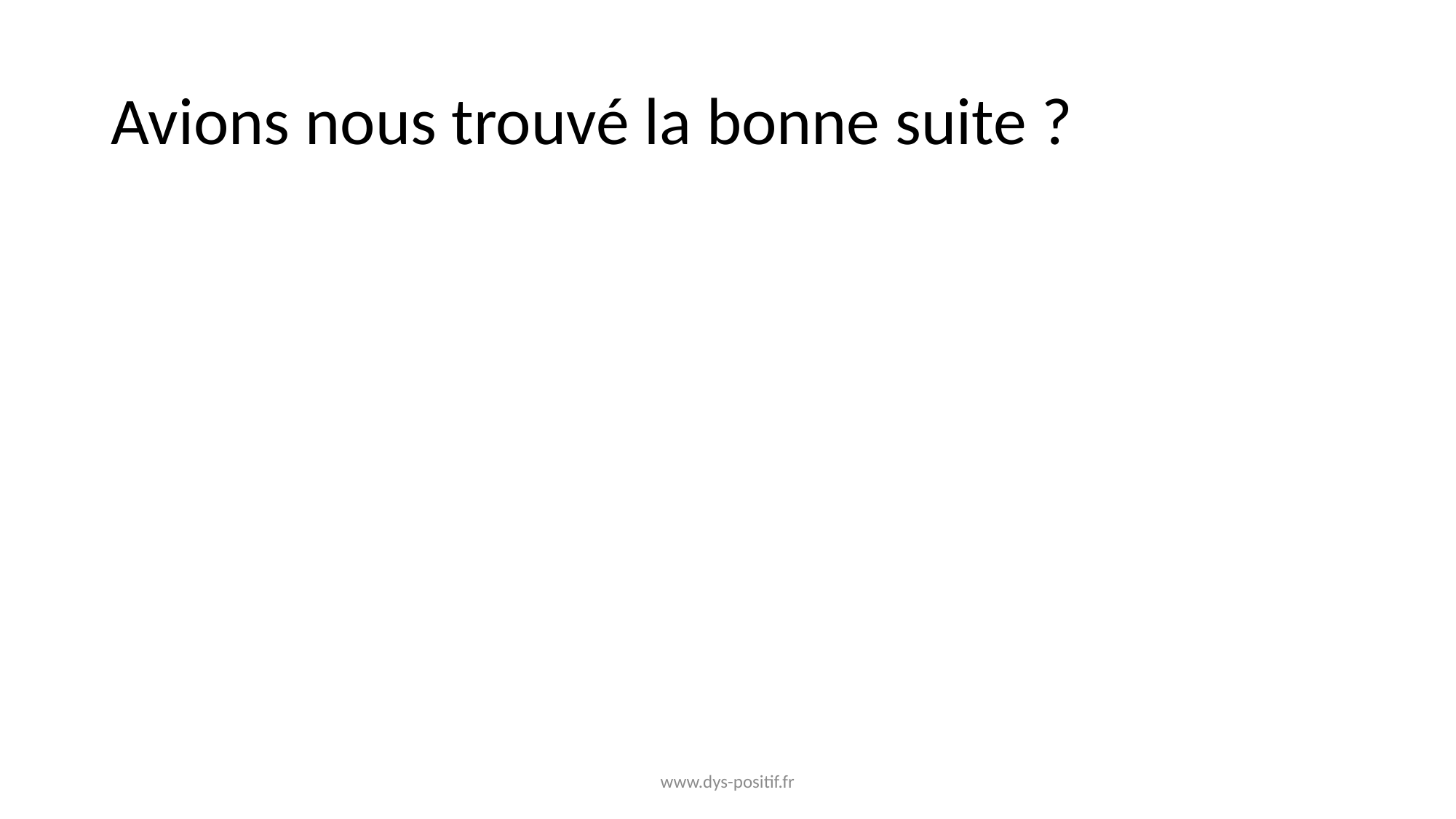

# Avions nous trouvé la bonne suite ?

www.dys-positif.fr